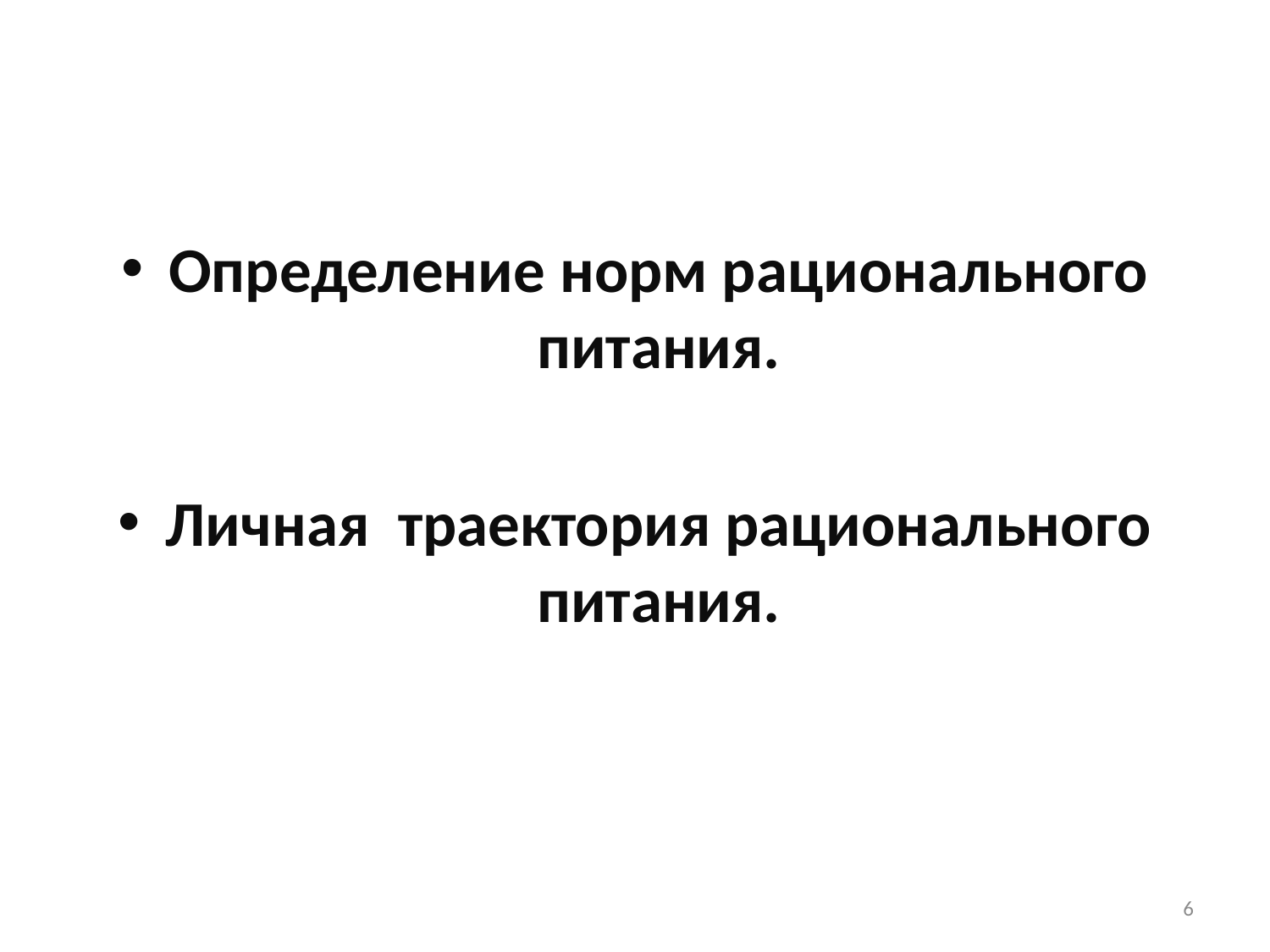

#
Определение норм рационального питания.

Личная  траектория рационального питания.
6